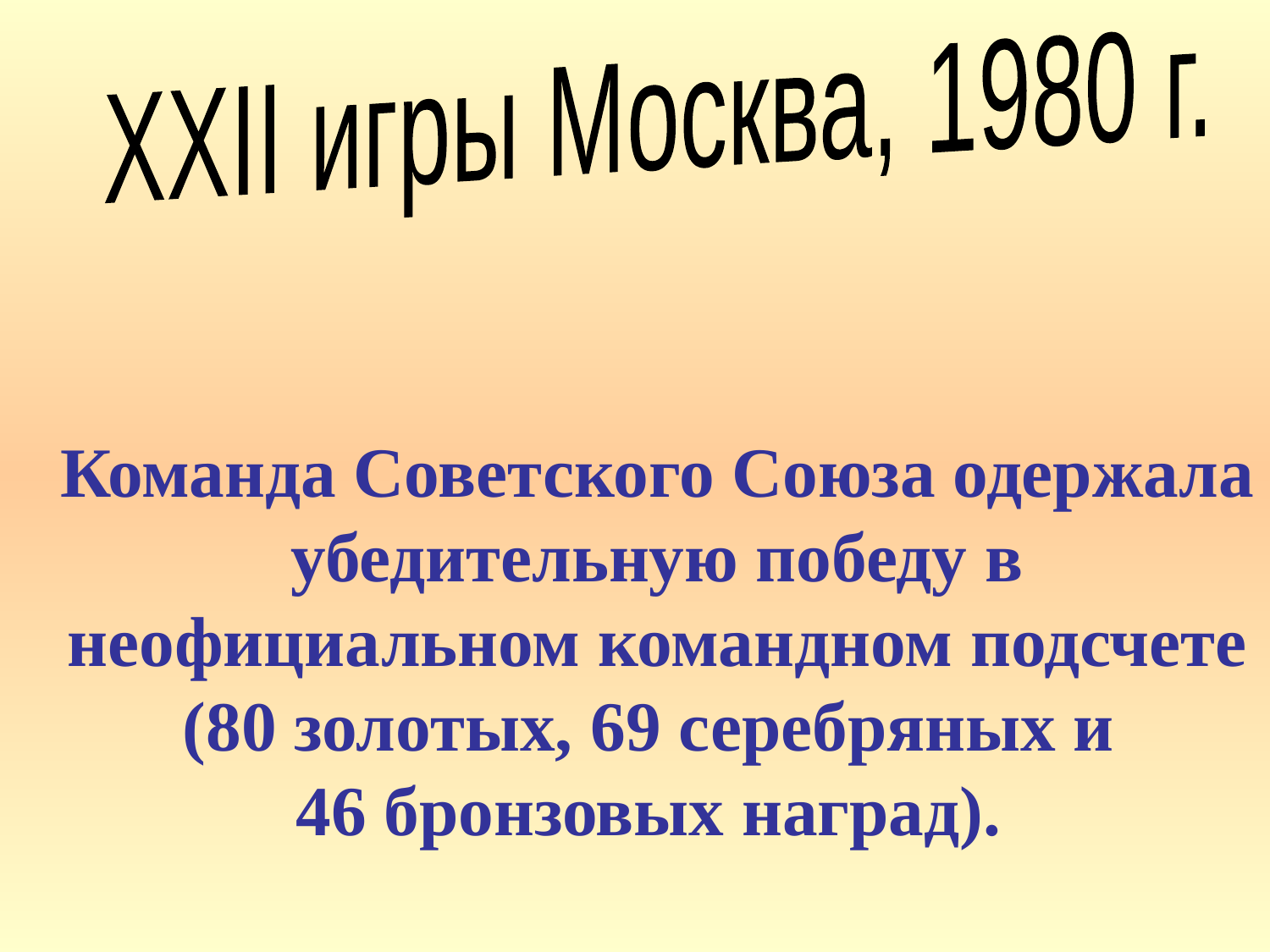

XXII игры Москва, 1980 г.
Команда Советского Союза одержала убедительную победу в неофициальном командном подсчете (80 золотых, 69 серебряных и
46 бронзовых наград).